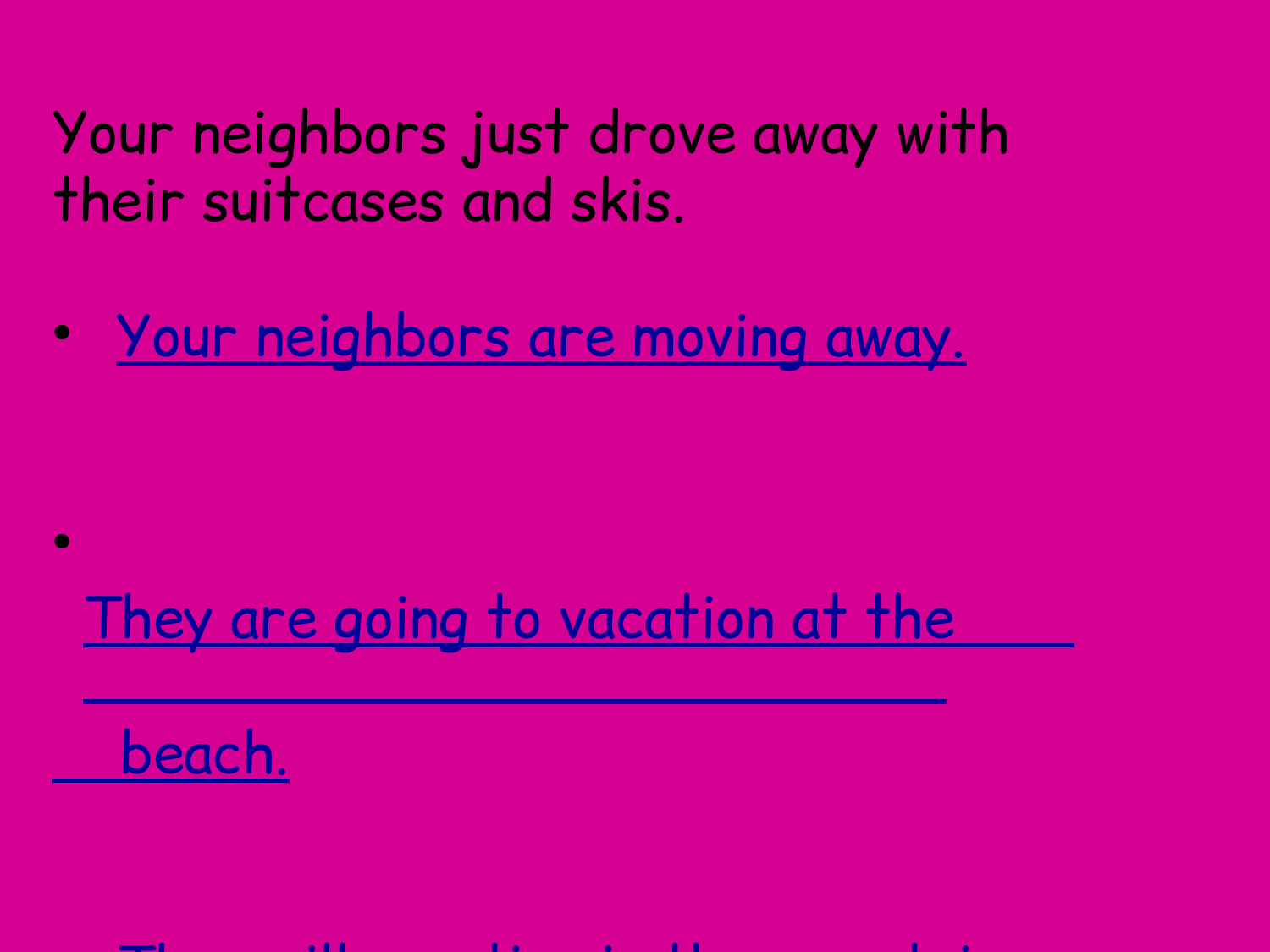

Your neighbors just drove away with their suitcases and skis.

  Your neighbors are moving away.

  They are going to vacation at the
    beach.

  They will vacation in the mountains.